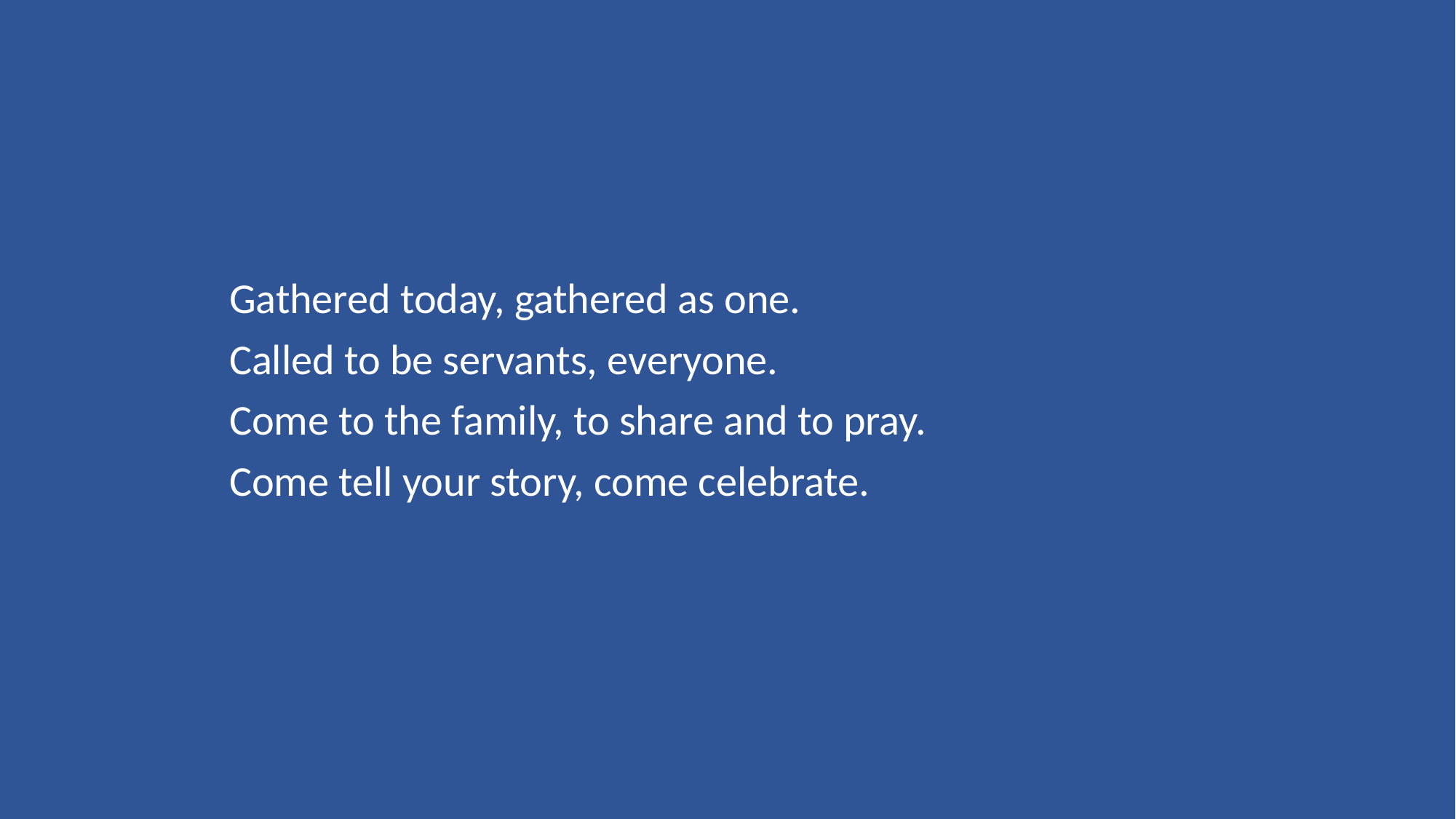

Gathered today, gathered as one.
Called to be servants, everyone.
Come to the family, to share and to pray.
Come tell your story, come celebrate.